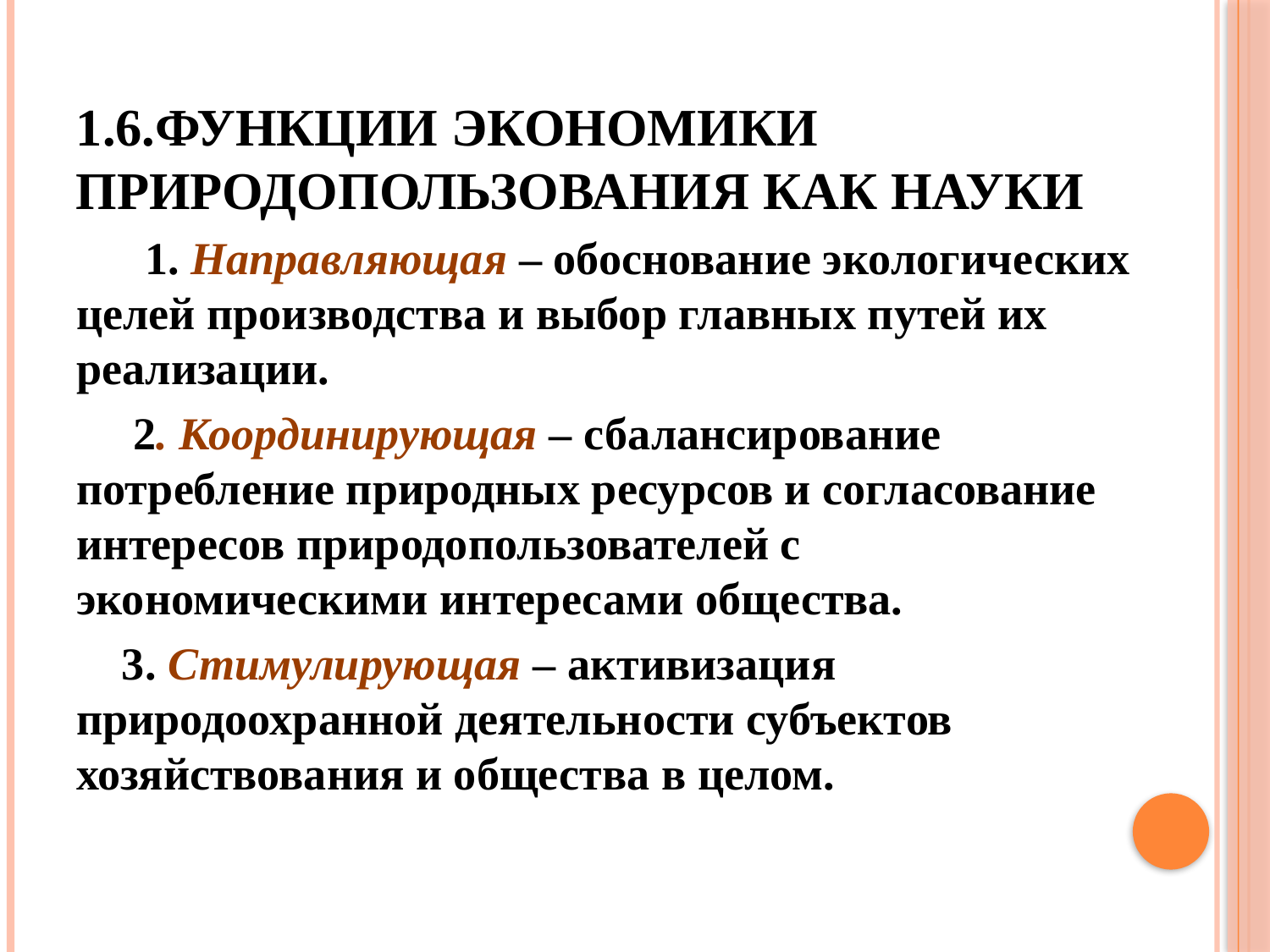

# 1.6.Функции экономики природопользования как науки
      1. Направляющая – обоснование экологических целей производства и выбор главных путей их реализации.
     2. Координирующая – сбалансирование  потребление природных ресурсов и согласование интересов природопользователей с экономическими интересами общества.
    3. Стимулирующая – активизация природоохранной деятельности субъектов хозяйствования и общества в целом.